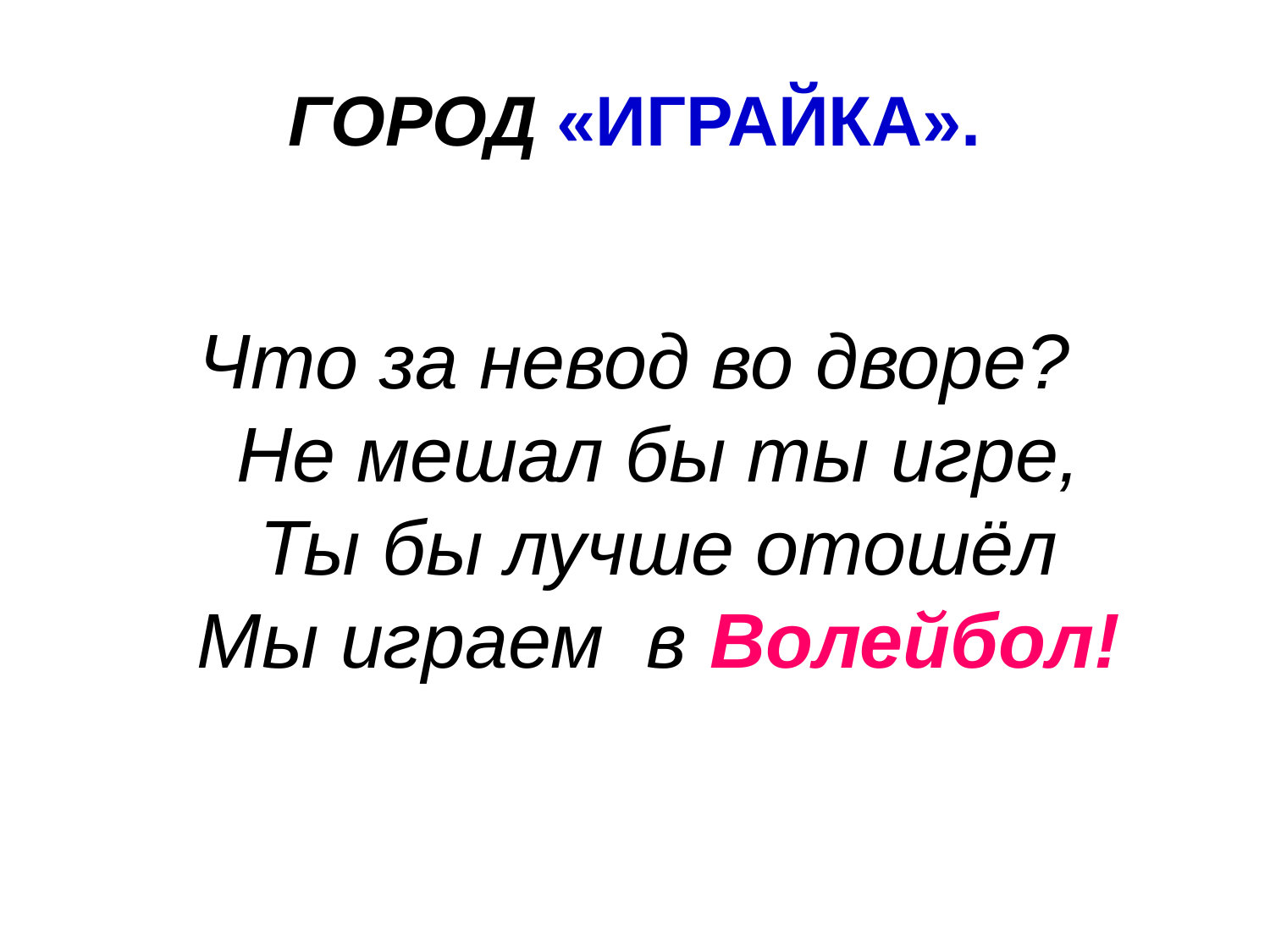

# ГОРОД «ИГРАЙКА».

Что за невод во дворе?
Не мешал бы ты игре,
Ты бы лучше отошёл
Мы играем  в Волейбол!